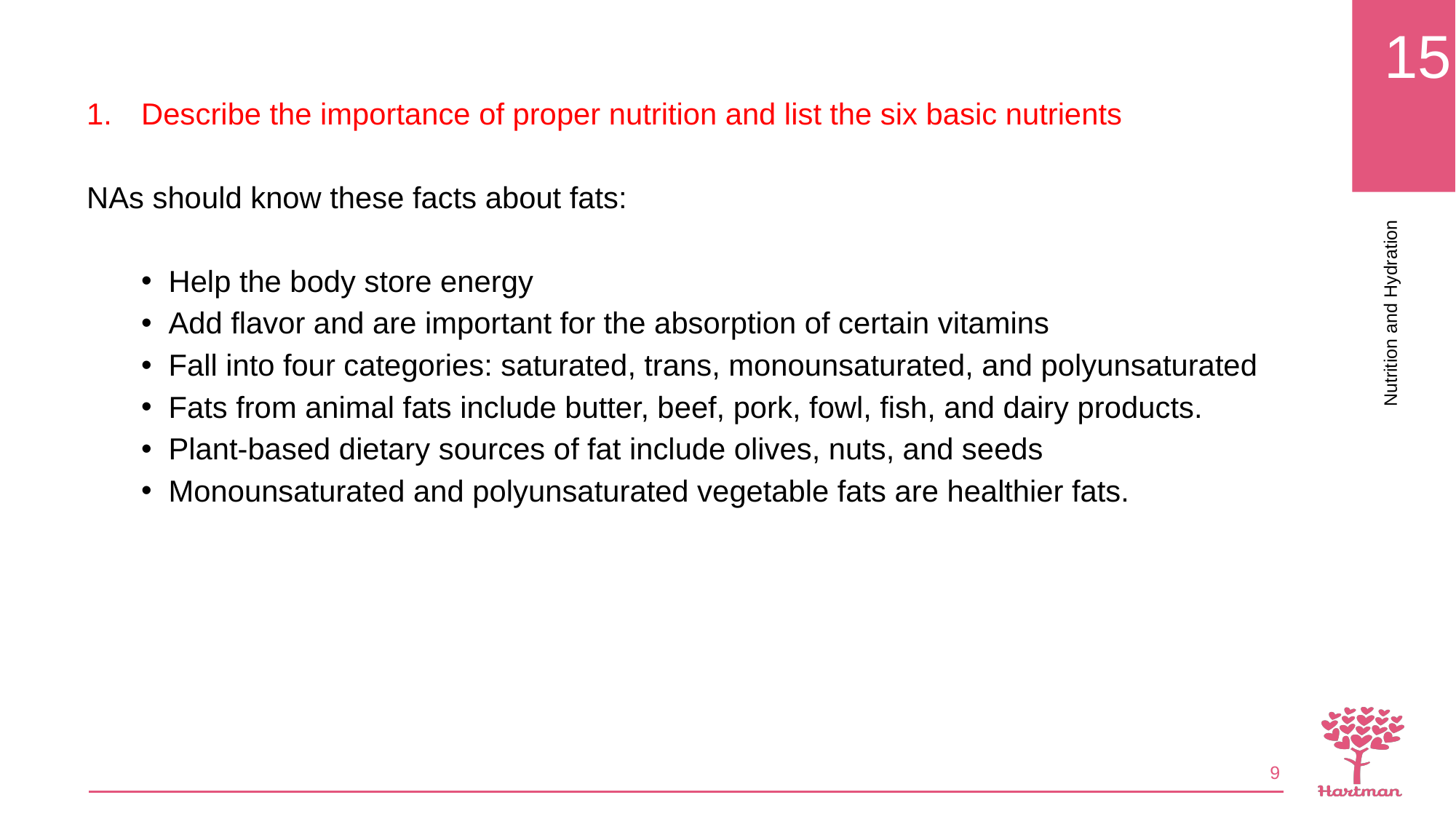

Describe the importance of proper nutrition and list the six basic nutrients

NAs should know these facts about fats:

Help the body store energy
Add flavor and are important for the absorption of certain vitamins
Fall into four categories: saturated, trans, monounsaturated, and polyunsaturated
Fats from animal fats include butter, beef, pork, fowl, fish, and dairy products.
Plant-based dietary sources of fat include olives, nuts, and seeds
Monounsaturated and polyunsaturated vegetable fats are healthier fats.

9